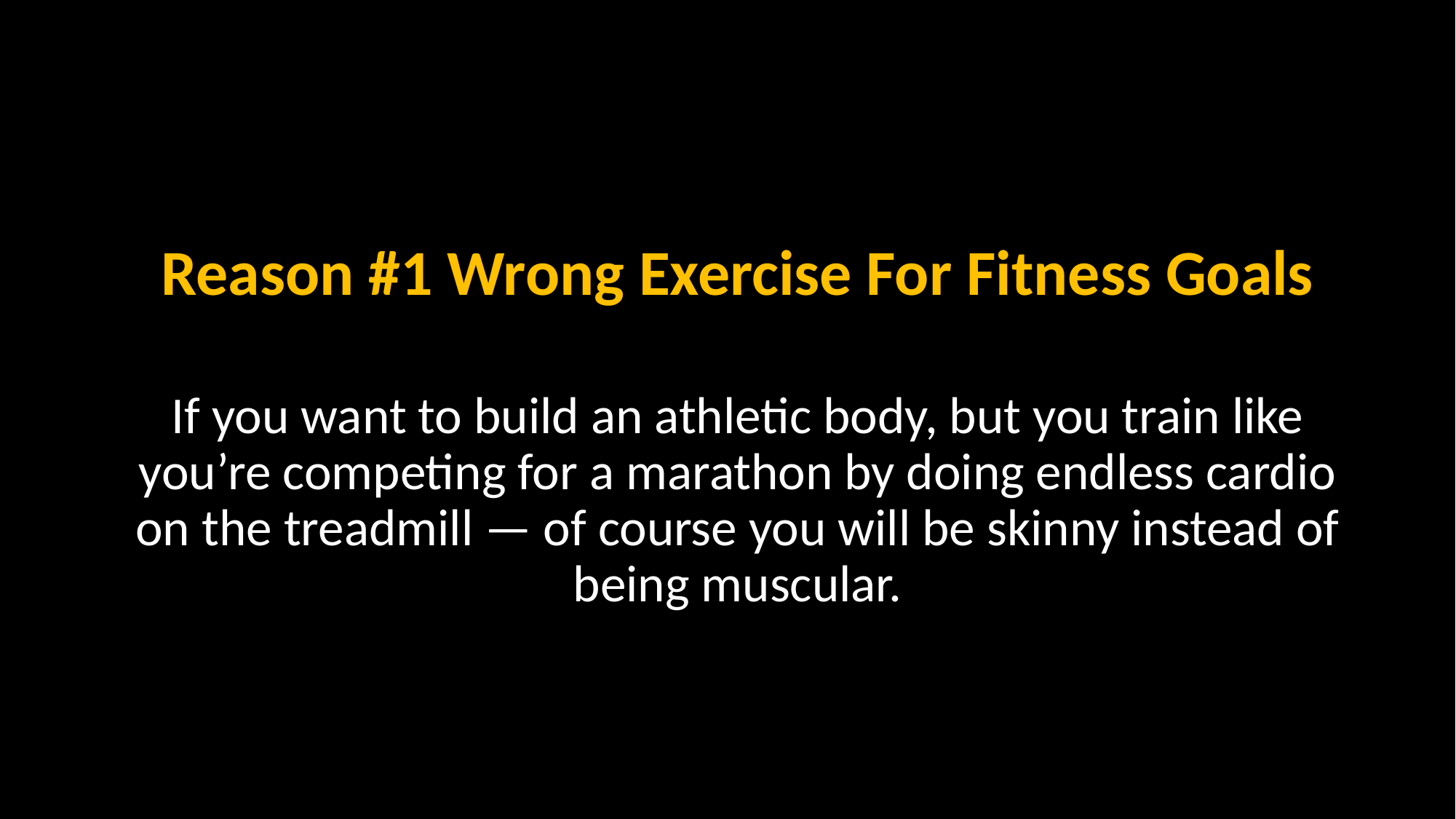

Reason #1 Wrong Exercise For Fitness Goals

If you want to build an athletic body, but you train like you’re competing for a marathon by doing endless cardio on the treadmill — of course you will be skinny instead of being muscular.